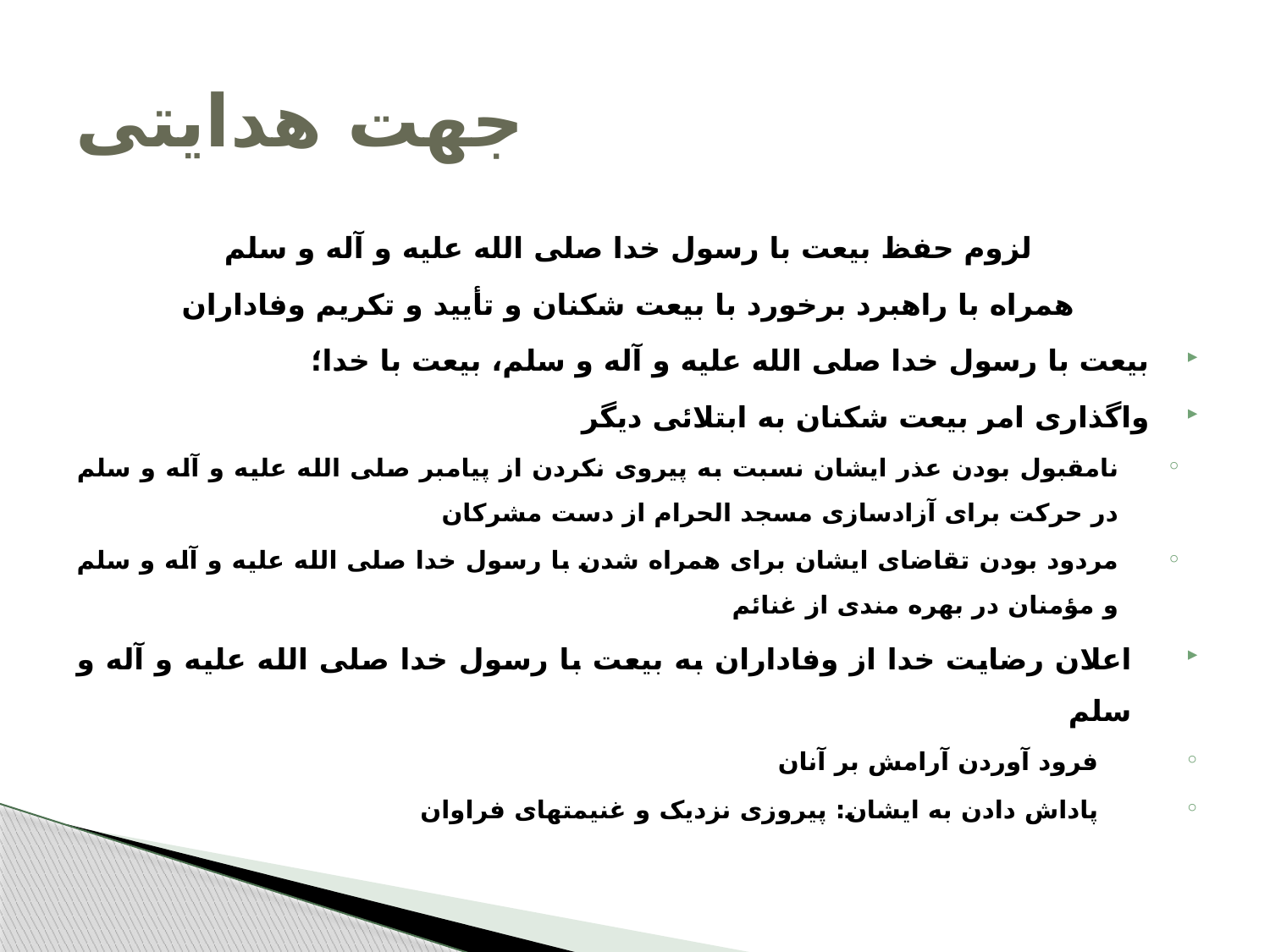

# جهت هدایتی
لزوم حفظ بیعت با رسول خدا صلی الله علیه و آله و سلم
همراه با راهبرد برخورد با بیعت شکنان و تأیید و تکریم وفاداران
بیعت با رسول خدا صلی الله علیه و آله و سلم، بیعت با خدا؛
واگذاری امر بیعت شکنان به ابتلائی دیگر
نامقبول بودن عذر ایشان نسبت به پیروی نکردن از پیامبر صلی الله علیه و آله و سلم در حرکت برای آزادسازی مسجد الحرام از دست مشرکان
مردود بودن تقاضای ایشان برای همراه شدن با رسول خدا صلی الله علیه و آله و سلم و مؤمنان در بهره مندی از غنائم
اعلان رضایت خدا از وفاداران به بیعت با رسول خدا صلی الله علیه و آله و سلم
فرود آوردن آرامش بر آنان
پاداش دادن به ایشان: پیروزی نزدیک و غنیمتهای فراوان